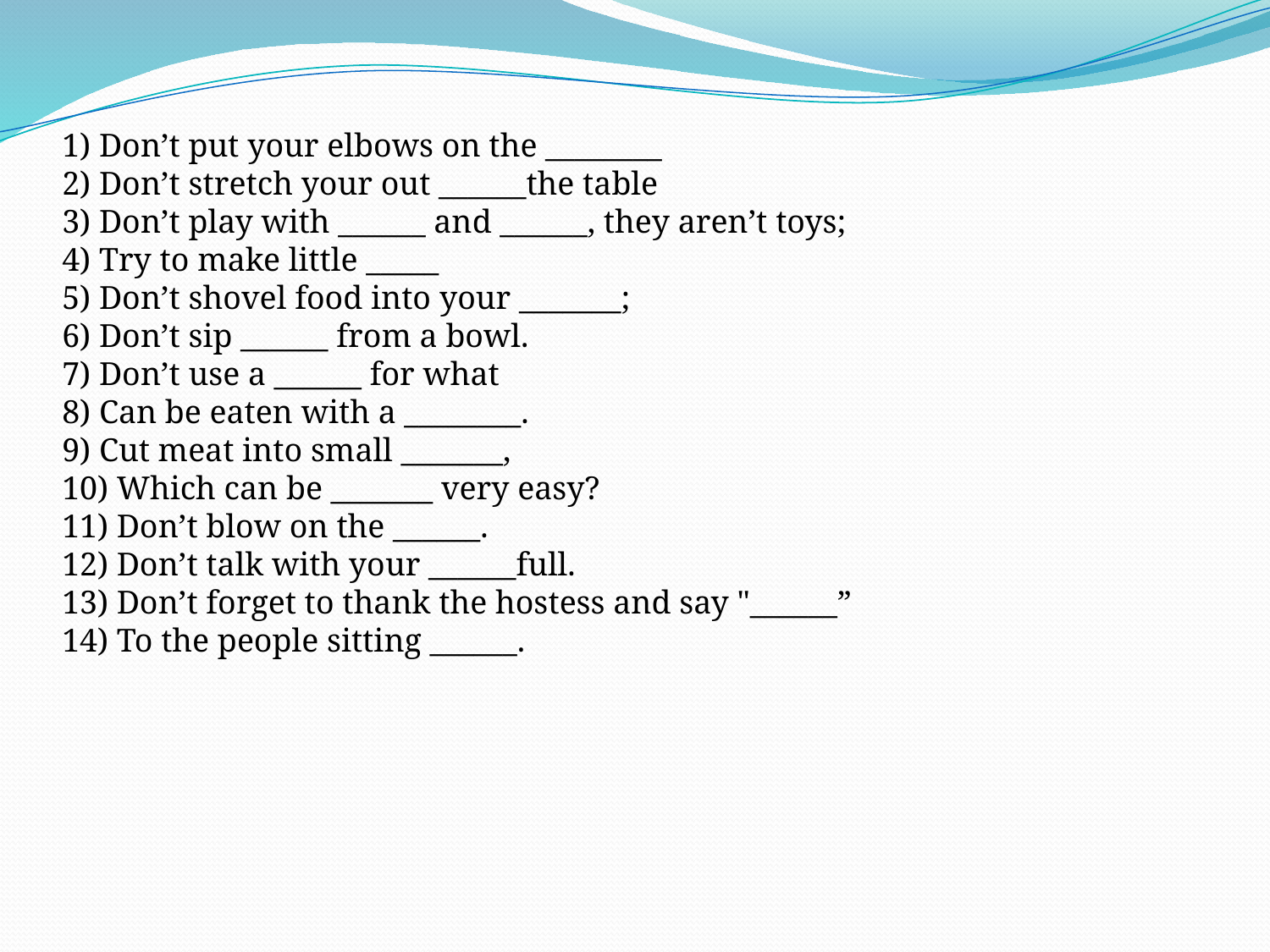

1) Don’t put your elbows on the ________
2) Don’t stretch your out ______the table
3) Don’t play with ______ and ______, they aren’t toys;
4) Try to make little _____
5) Don’t shovel food into your _______;
6) Don’t sip ______ from a bowl.
7) Don’t use a ______ for what
8) Can be eaten with a ________.
9) Cut meat into small _______,
10) Which can be _______ very easy?
11) Don’t blow on the ______.
12) Don’t talk with your ______full.
13) Don’t forget to thank the hostess and say "______”
14) To the people sitting ______.